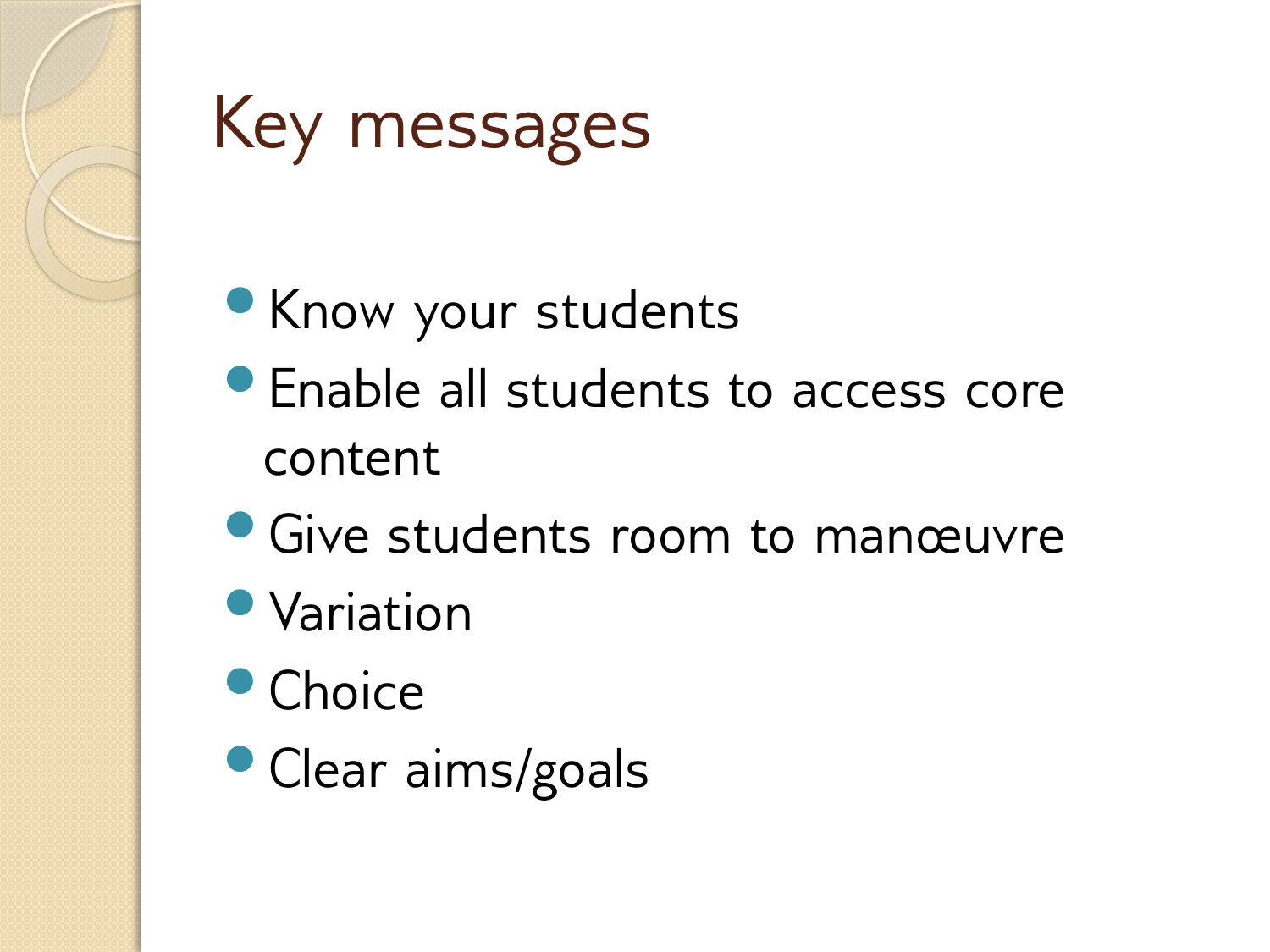

# Key messages
Know your students
Enable all students to access core content
Give students room to manoeuvre
Variation
Choice
Clear aims/goals